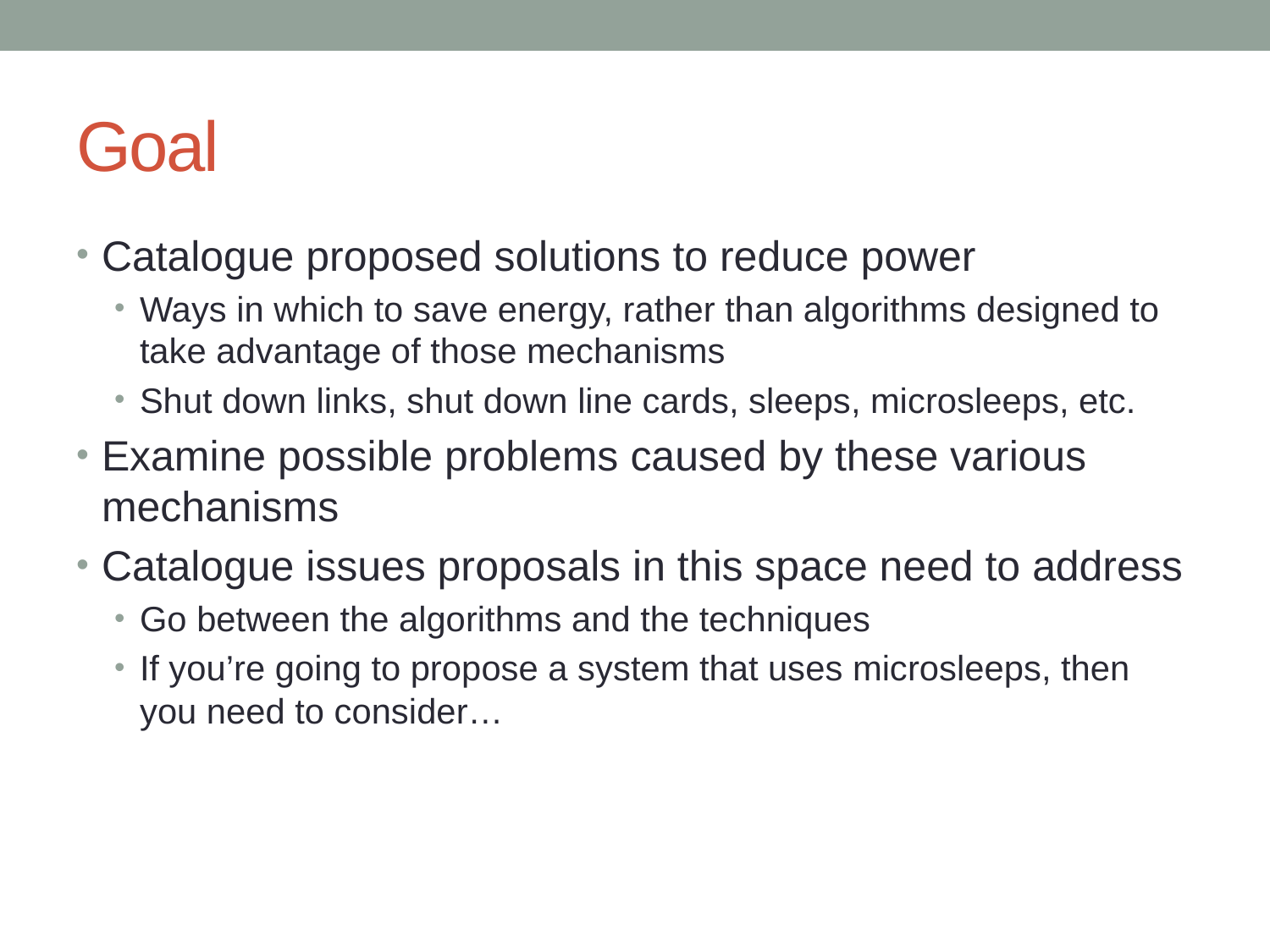

# Goal
Catalogue proposed solutions to reduce power
Ways in which to save energy, rather than algorithms designed to take advantage of those mechanisms
Shut down links, shut down line cards, sleeps, microsleeps, etc.
Examine possible problems caused by these various mechanisms
Catalogue issues proposals in this space need to address
Go between the algorithms and the techniques
If you’re going to propose a system that uses microsleeps, then you need to consider…